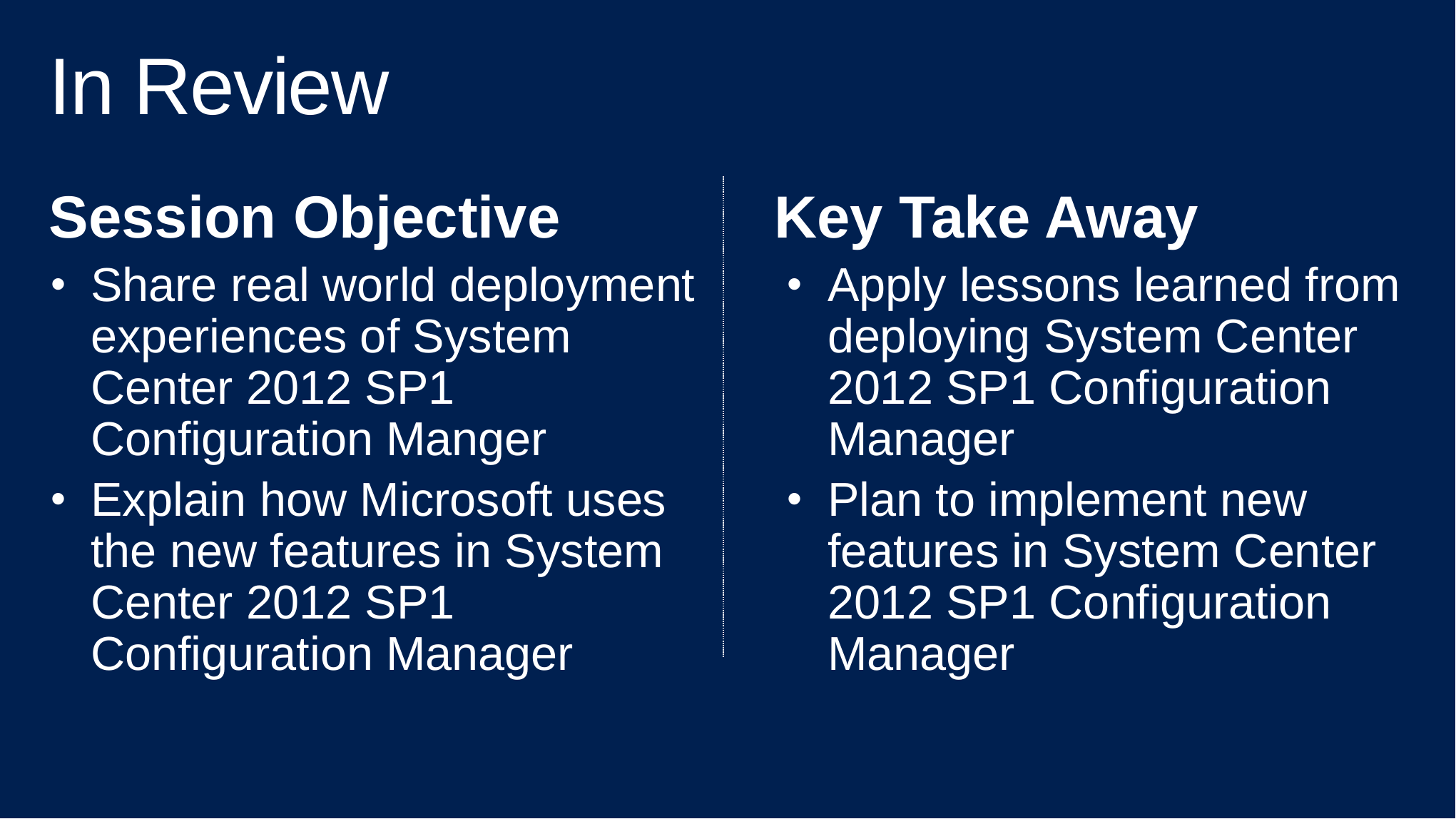

# In Review
  Key Take Away
Apply lessons learned from deploying System Center 2012 SP1 Configuration Manager
Plan to implement new features in System Center 2012 SP1 Configuration Manager
Session Objective
Share real world deployment experiences of System Center 2012 SP1 Configuration Manger
Explain how Microsoft uses the new features in System Center 2012 SP1 Configuration Manager